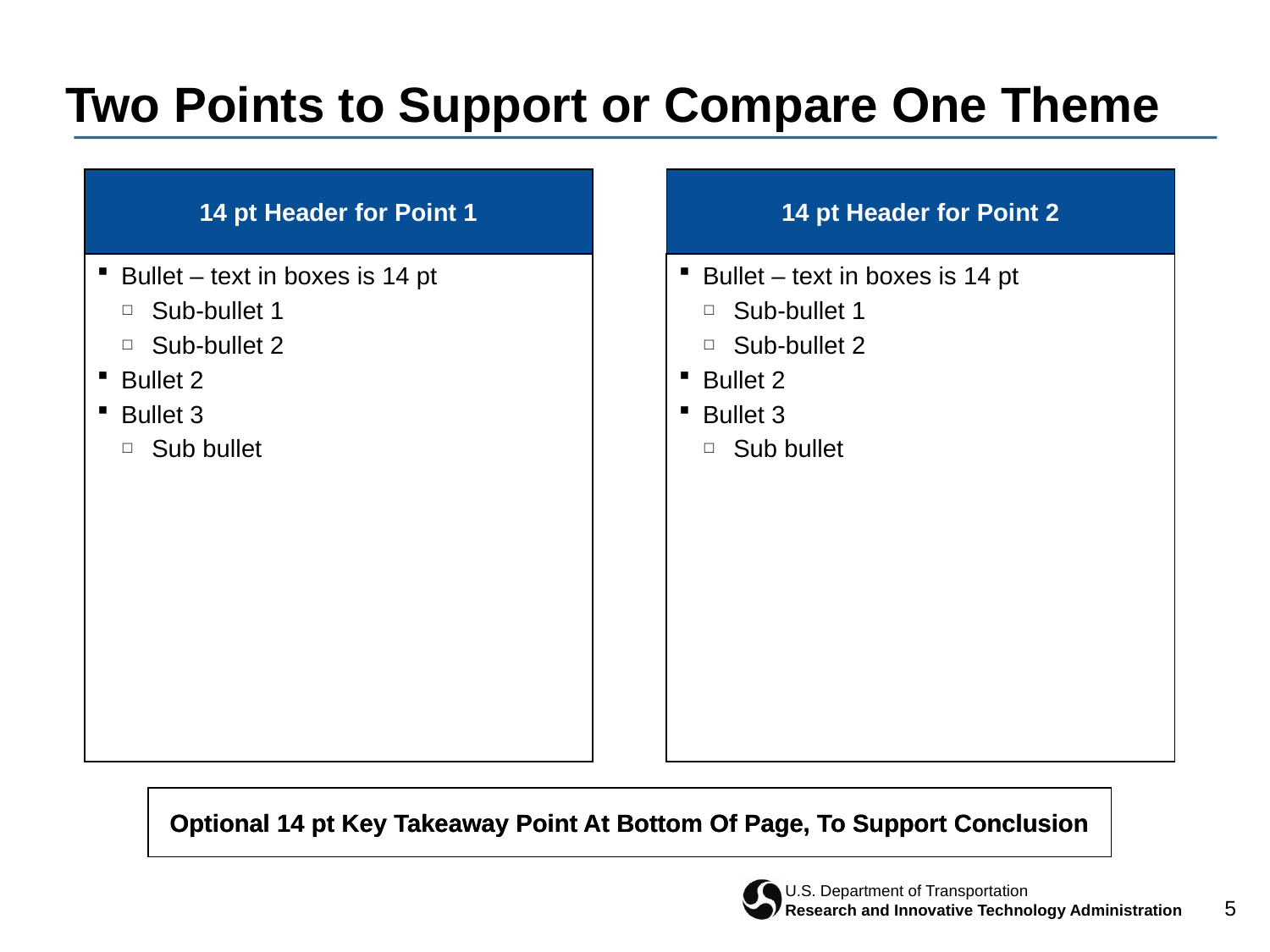

# Two Points to Support or Compare One Theme
14 pt Header for Point 1

14 pt Header for Point 2
Clusters
Bullet – text in boxes is 14 pt
Sub-bullet 1
Sub-bullet 2
Bullet 2
Bullet 3
Sub bullet
Bullet – text in boxes is 14 pt
Sub-bullet 1
Sub-bullet 2
Bullet 2
Bullet 3
Sub bullet

Optional 14 pt Key Takeaway Point At Bottom Of Page, To Support Conclusion